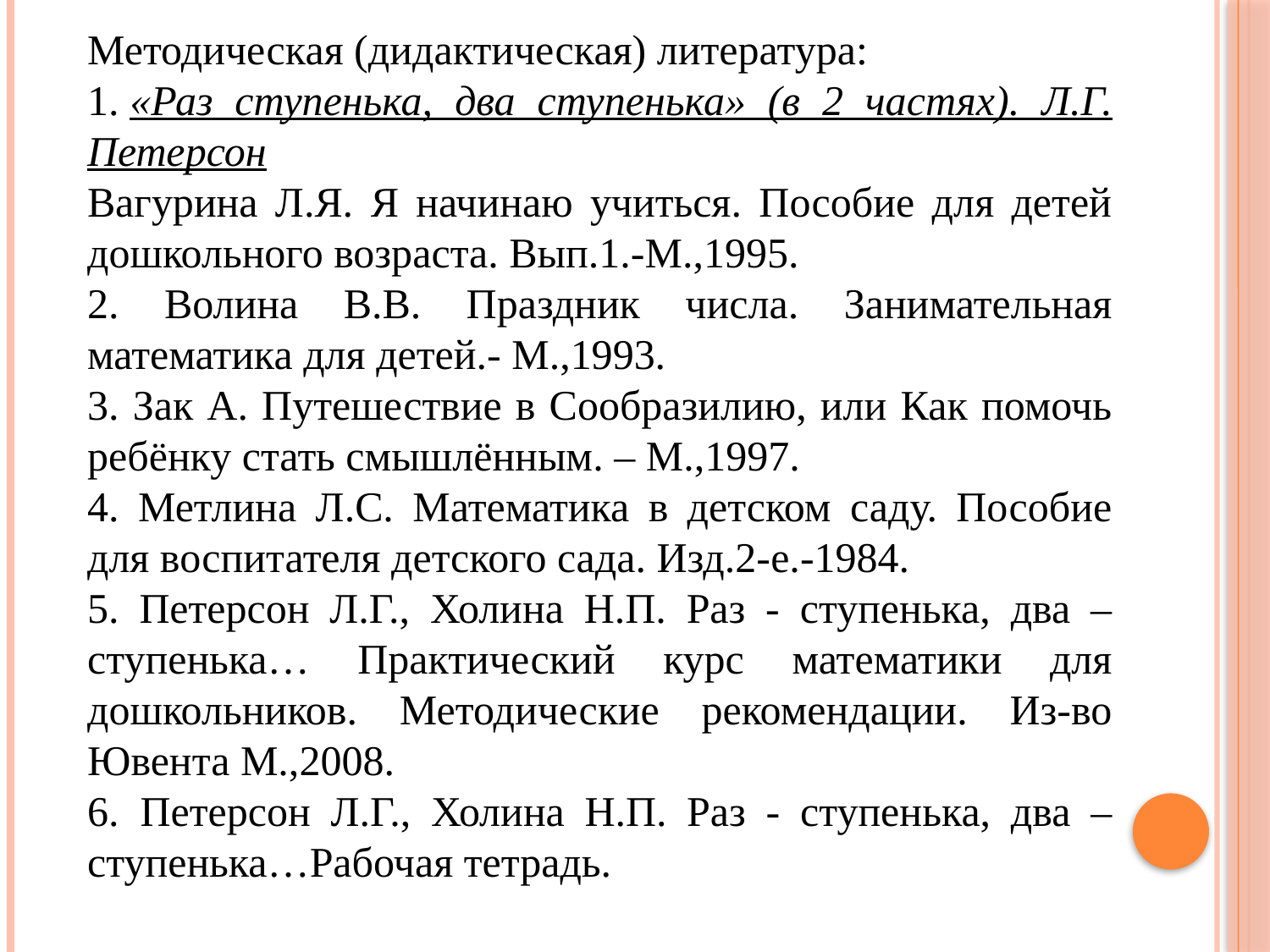

Методическая (дидактическая) литература:
1. «Раз ступенька, два ступенька» (в 2 частях). Л.Г. Петерсон
Вагурина Л.Я. Я начинаю учиться. Пособие для детей дошкольного возраста. Вып.1.-М.,1995.
2. Волина В.В. Праздник числа. Занимательная математика для детей.- М.,1993.
3. Зак А. Путешествие в Сообразилию, или Как помочь ребёнку стать смышлённым. – М.,1997.
4. Метлина Л.С. Математика в детском саду. Пособие для воспитателя детского сада. Изд.2-е.-1984.
5. Петерсон Л.Г., Холина Н.П. Раз - ступенька, два – ступенька… Практический курс математики для дошкольников. Методические рекомендации. Из-во Ювента М.,2008.
6.  Петерсон Л.Г., Холина Н.П. Раз - ступенька, два – ступенька…Рабочая тетрадь.